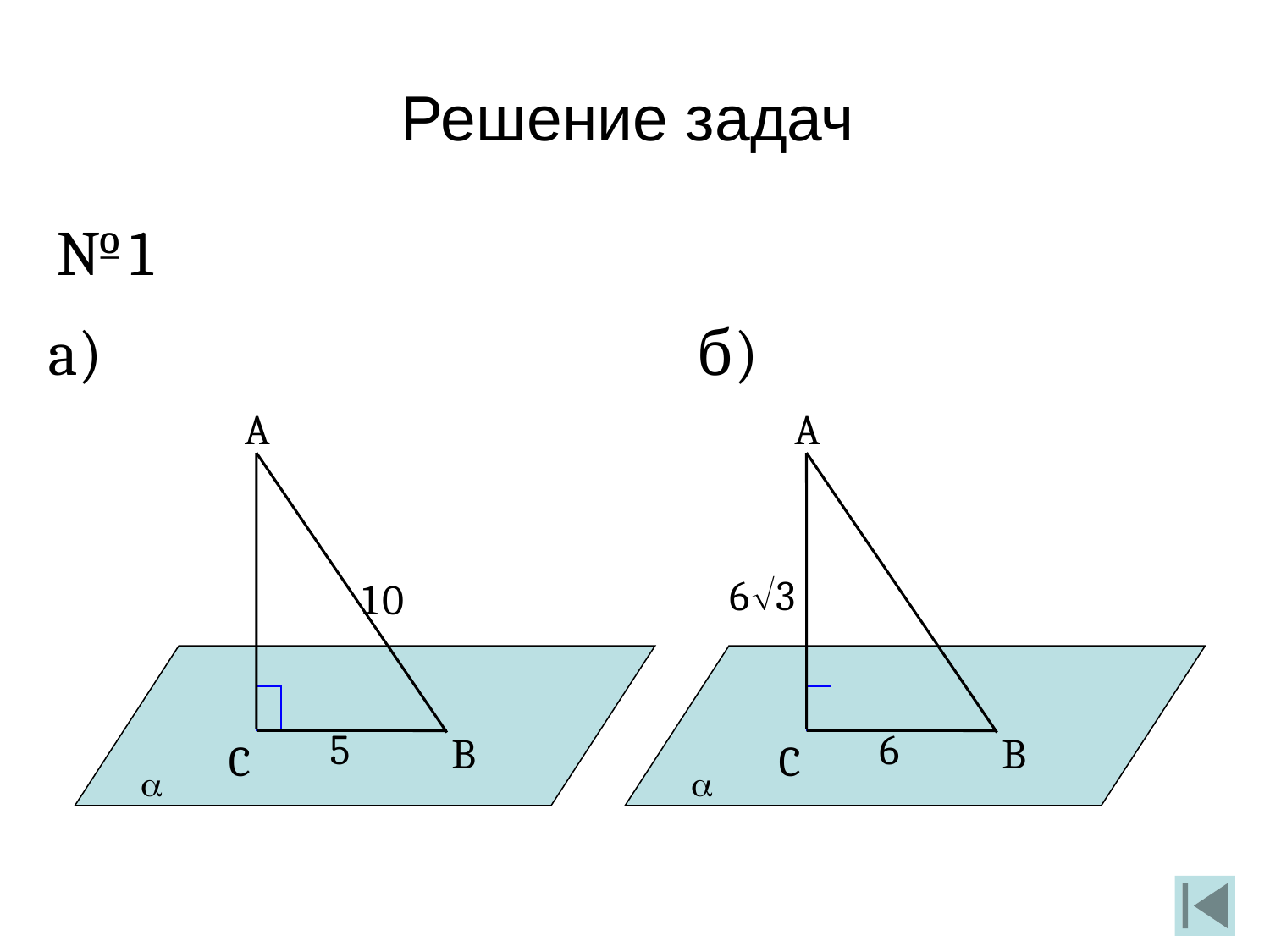

Решение задач
№1
a)
A

B
C

10

α
5
б)
A

B
C

6√3

α
6